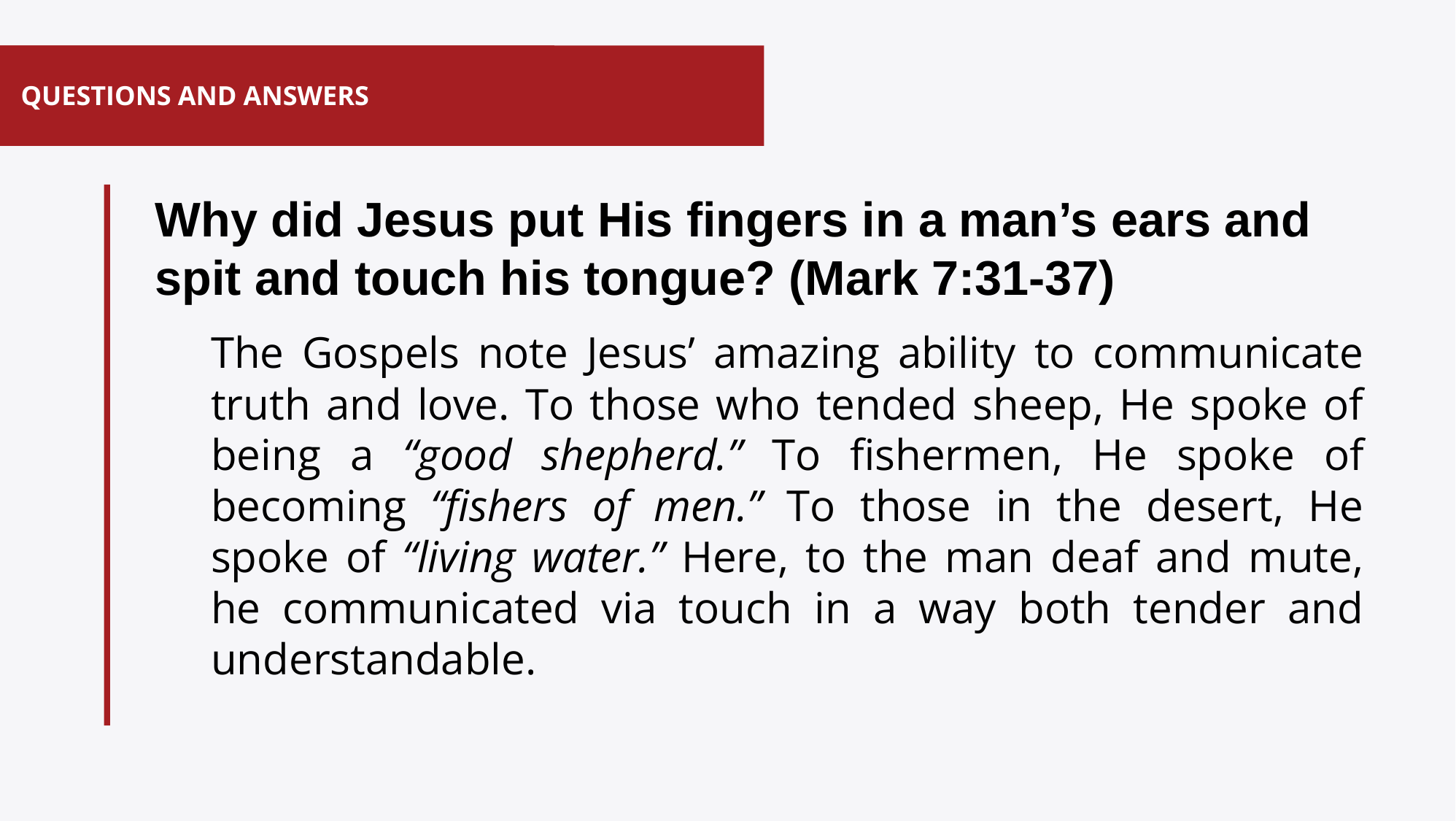

# QUESTIONS AND ANSWERS
Why did Jesus put His fingers in a man’s ears and spit and touch his tongue? (Mark 7:31-37)

The Gospels note Jesus’ amazing ability to communicate truth and love. To those who tended sheep, He spoke of being a “good shepherd.” To fishermen, He spoke of becoming “fishers of men.” To those in the desert, He spoke of “living water.” Here, to the man deaf and mute, he communicated via touch in a way both tender and understandable.